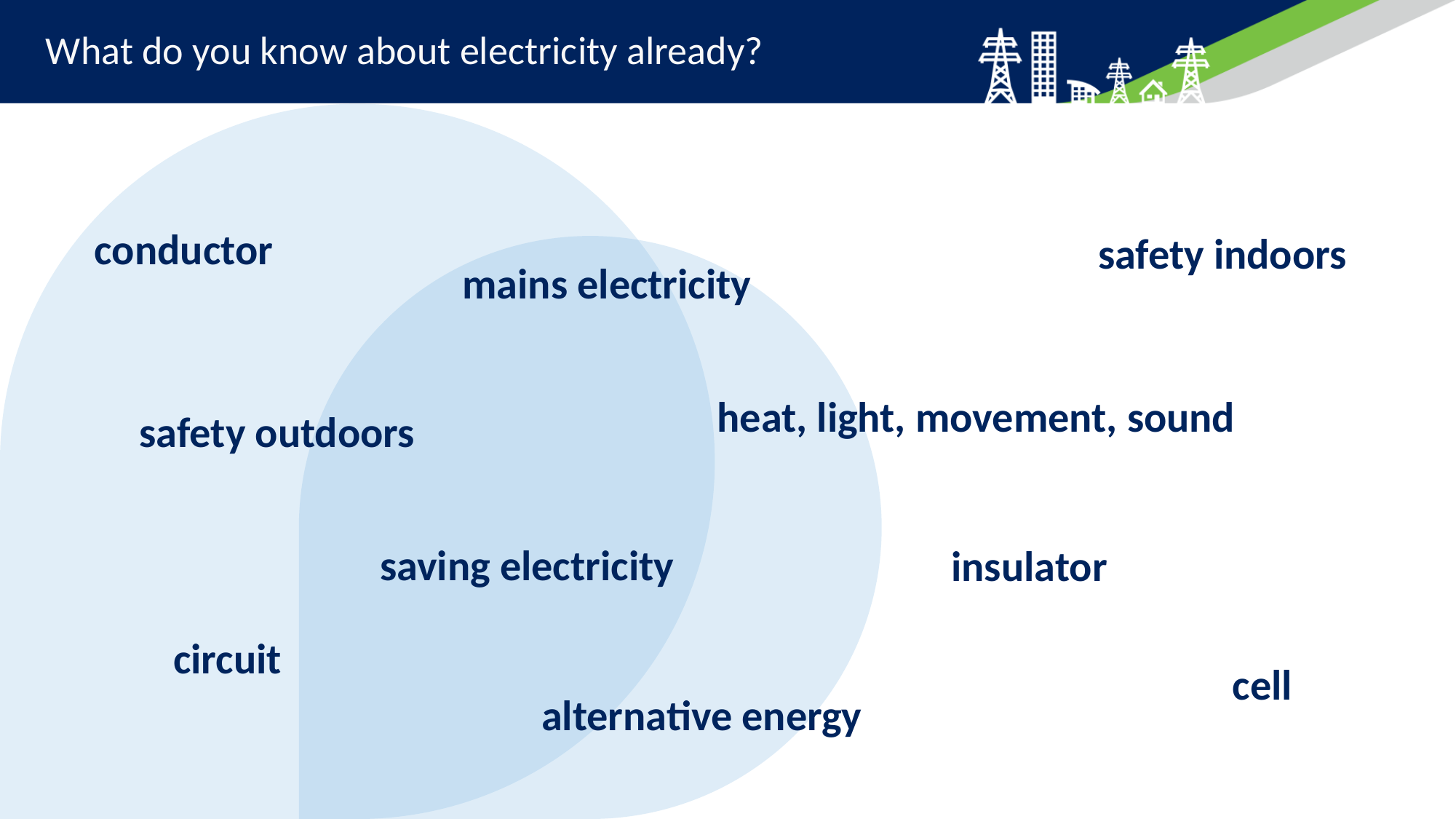

# What do you know about electricity already?

conductor

safety indoors

mains electricity

heat, light, movement, sound

safety outdoors

saving electricity

insulator

circuit

cell

alternative energy